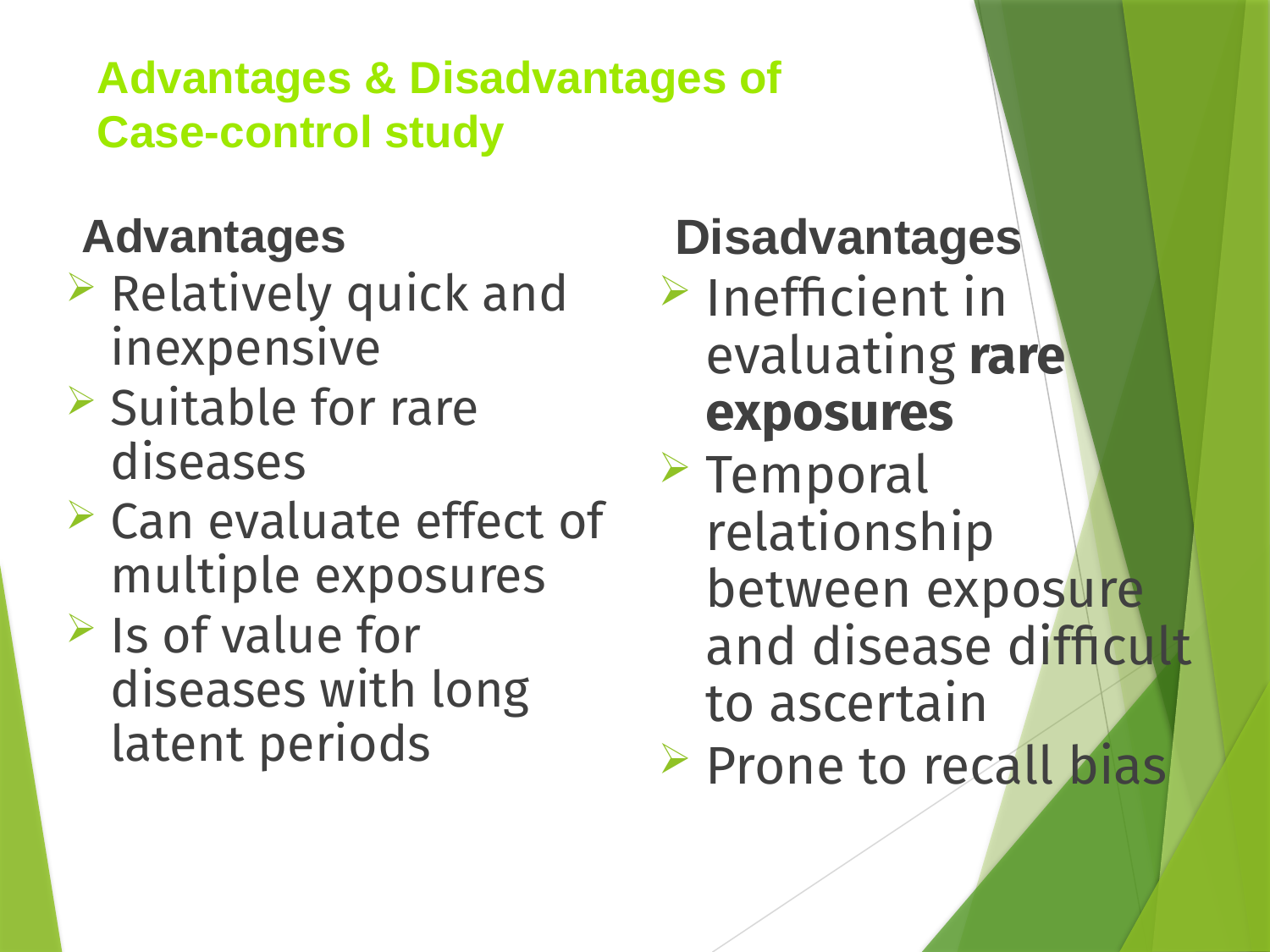

# Advantages & Disadvantages of Case-control study
Advantages
Relatively quick and inexpensive
Suitable for rare diseases
Can evaluate effect of multiple exposures
Is of value for diseases with long latent periods

Disadvantages
Inefficient in evaluating rare exposures
Temporal relationship between exposure and disease difficult to ascertain
Prone to recall bias